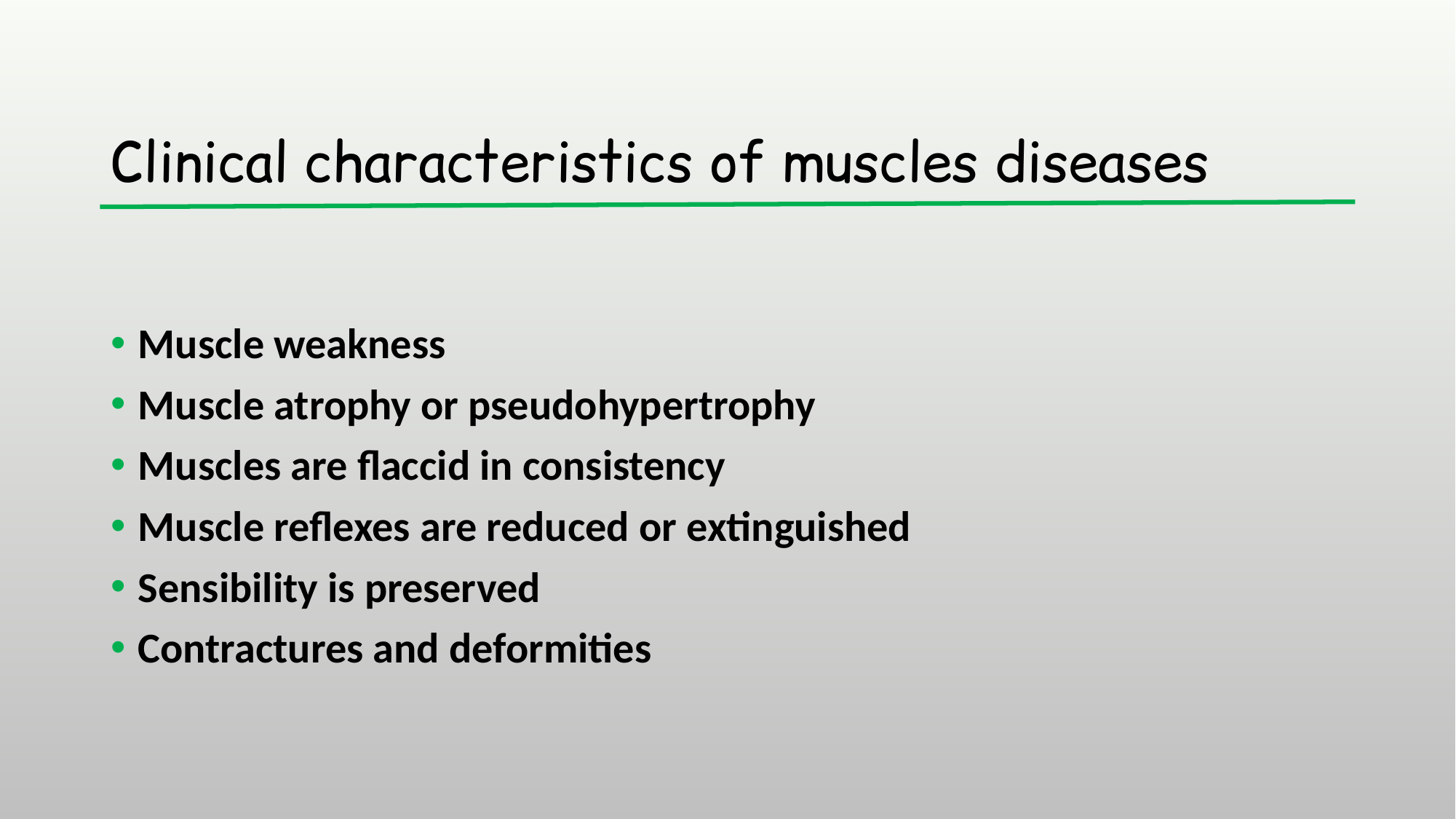

# Clinical characteristics of muscles diseases
Muscle weakness
Muscle atrophy or pseudohypertrophy
Muscles are flaccid in consistency
Muscle reflexes are reduced or extinguished
Sensibility is preserved
Contractures and deformities